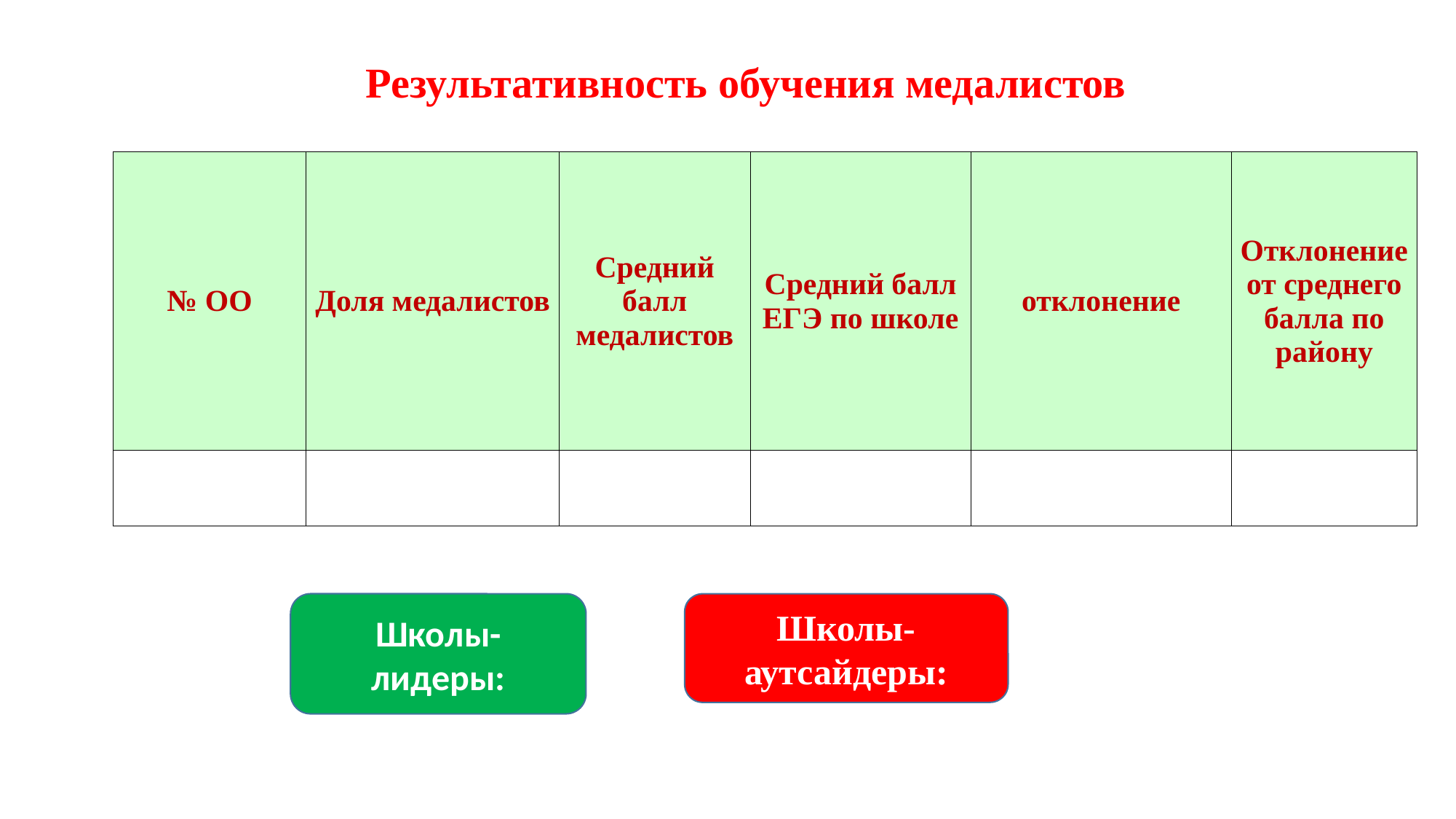

# Результативность обучения медалистов
| № ОО | Доля медалистов | Средний балл медалистов | Средний балл ЕГЭ по школе | отклонение | Отклонение от среднего балла по району |
| --- | --- | --- | --- | --- | --- |
|  |  |  |  |  |  |
Школы- лидеры:
Школы- аутсайдеры: